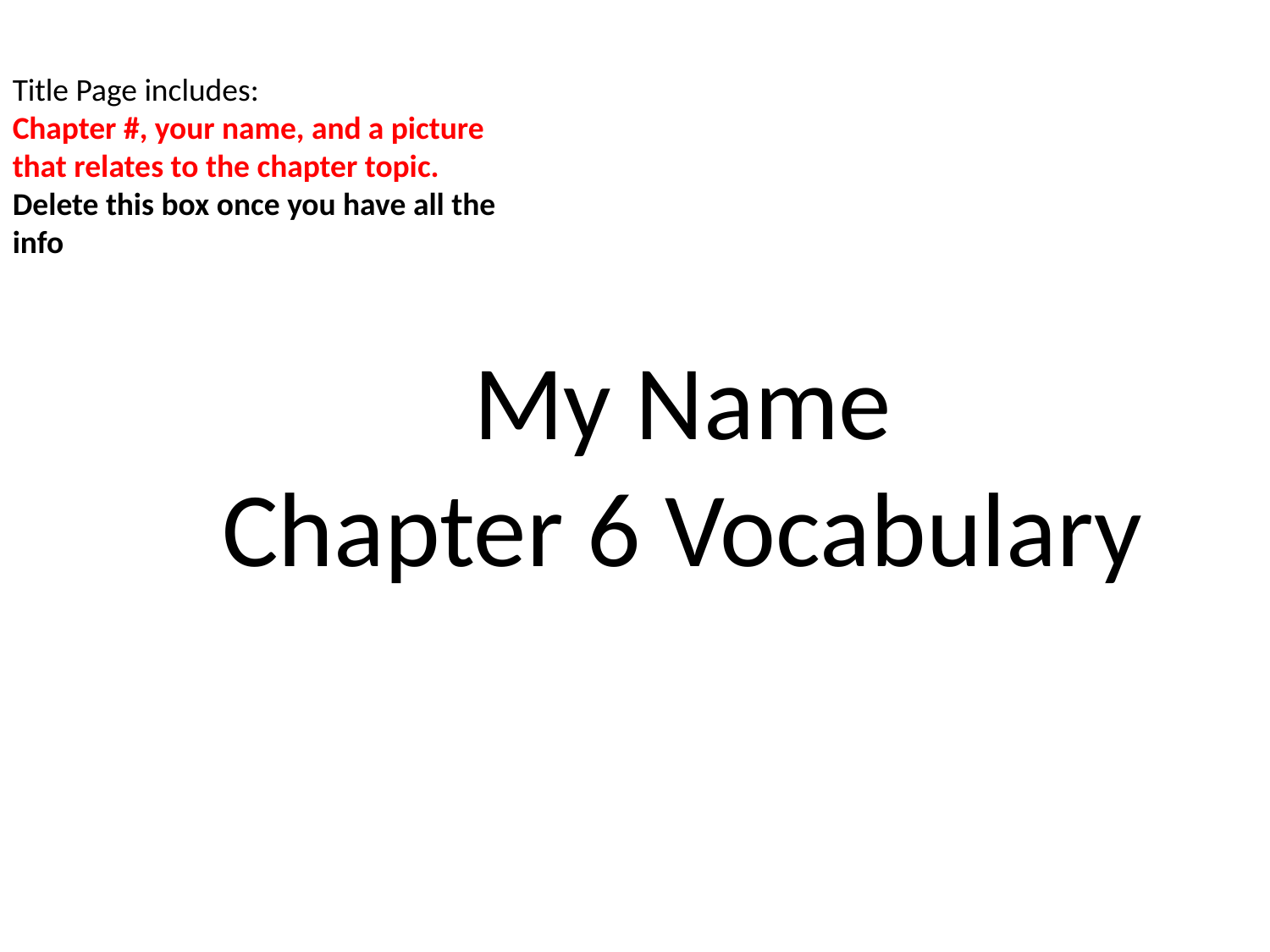

Title Page includes:
Chapter #, your name, and a picture that relates to the chapter topic.
Delete this box once you have all the info
My Name
Chapter 6 Vocabulary